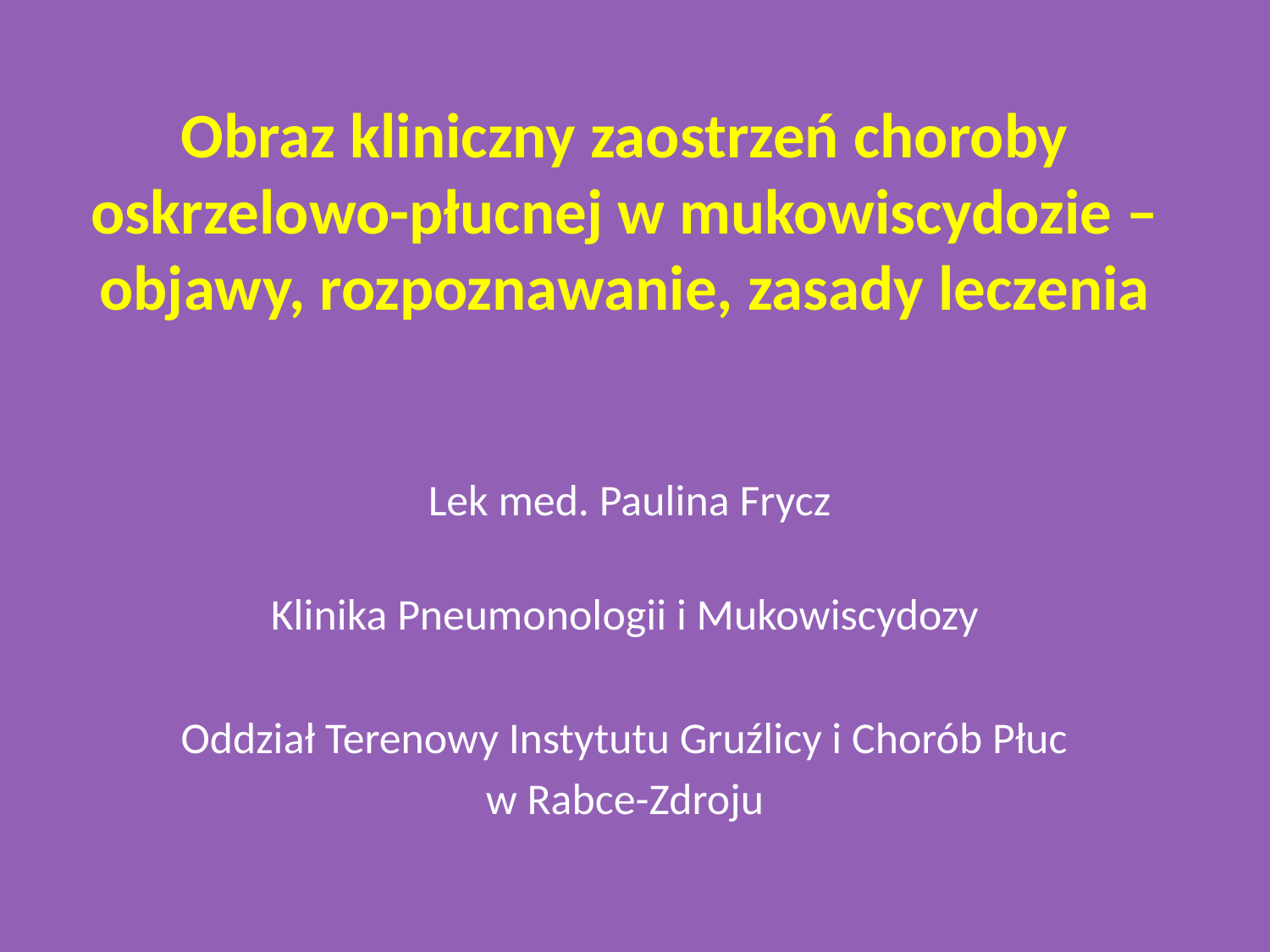

# Obraz kliniczny zaostrzeń choroby oskrzelowo-płucnej w mukowiscydozie – objawy, rozpoznawanie, zasady leczenia
Lek med. Paulina Frycz
Klinika Pneumonologii i Mukowiscydozy

Oddział Terenowy Instytutu Gruźlicy i Chorób Płuc
w Rabce-Zdroju